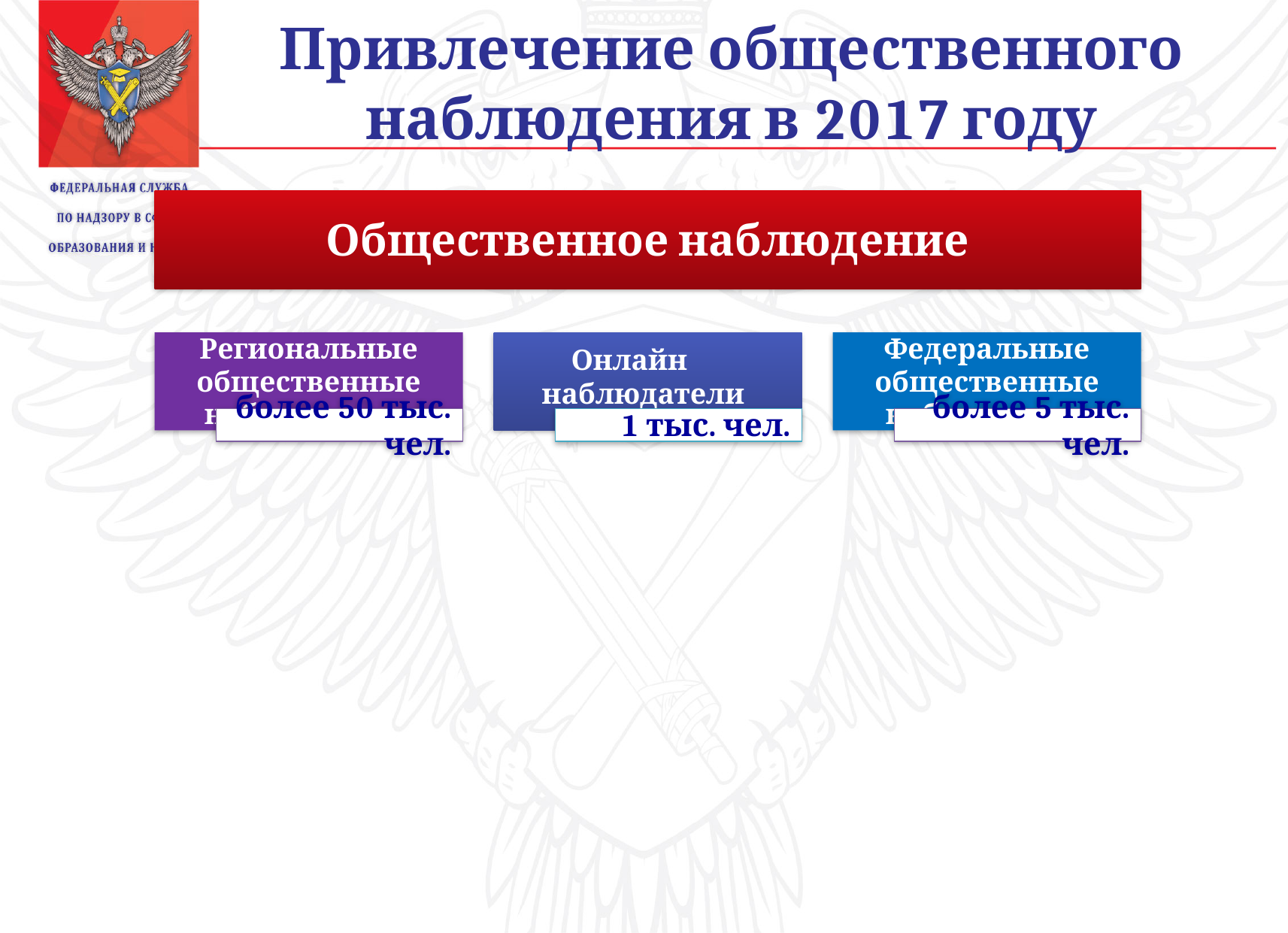

Привлечение общественного наблюдения в 2017 году
Общественное наблюдение
Онлайн       наблюдатели
1 тыс. чел.